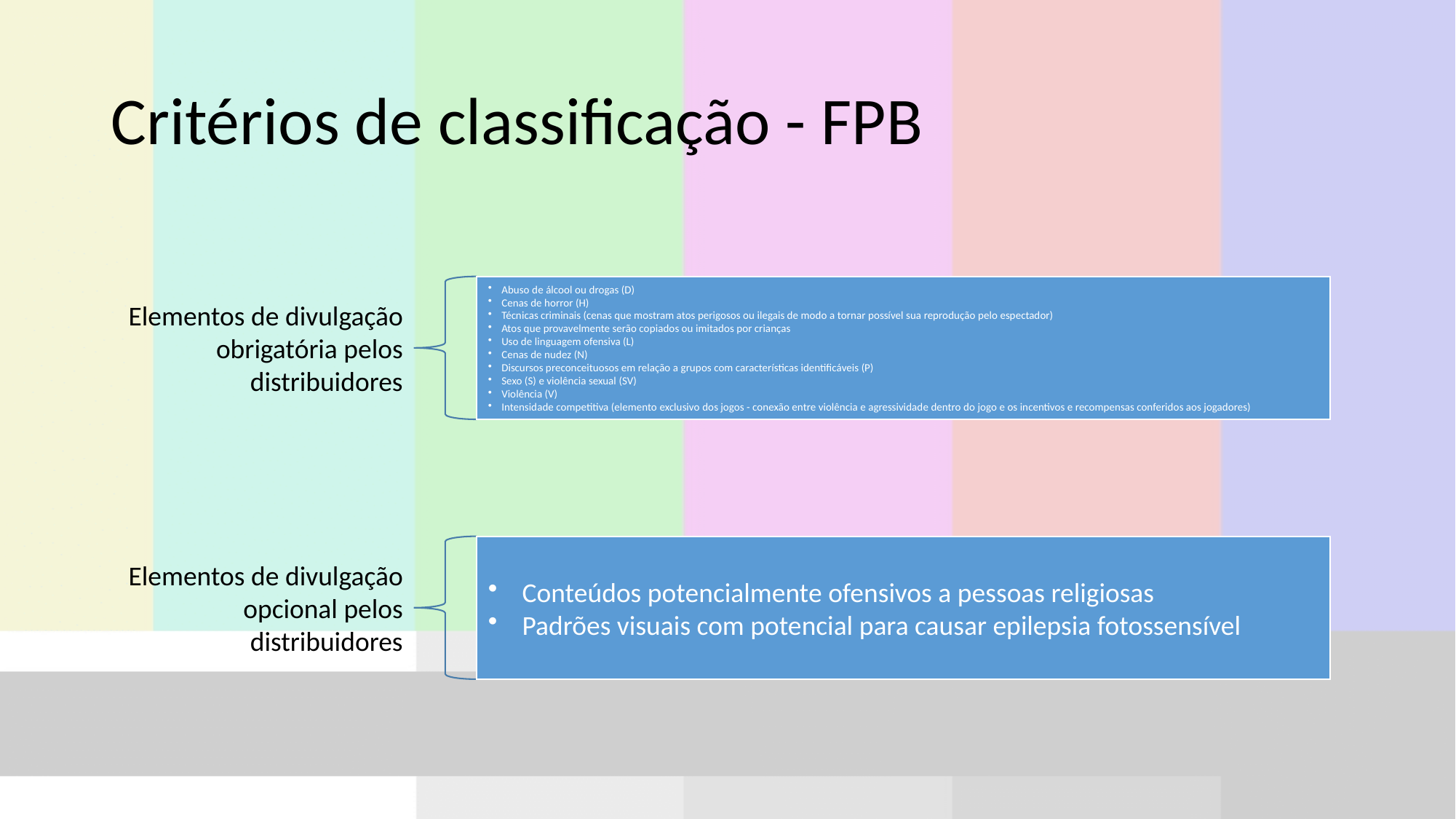

# Critérios de classificação - FPB
Elementos de divulgação obrigatória pelos distribuidores
Abuso de álcool ou drogas (D)
Elementos de divulgação opcional pelos distribuidores
Conteúdos potencialmente ofensivos a pessoas religiosas
Cenas de horror (H)
Técnicas criminais (cenas que mostram atos perigosos ou ilegais de modo a tornar possível sua reprodução pelo espectador)
Atos que provavelmente serão copiados ou imitados por crianças
Uso de linguagem ofensiva (L)
Cenas de nudez (N)
Discursos preconceituosos em relação a grupos com características identificáveis (P)
Sexo (S) e violência sexual (SV)
Violência (V)
Intensidade competitiva (elemento exclusivo dos jogos - conexão entre violência e agressividade dentro do jogo e os incentivos e recompensas conferidos aos jogadores)
Padrões visuais com potencial para causar epilepsia fotossensível